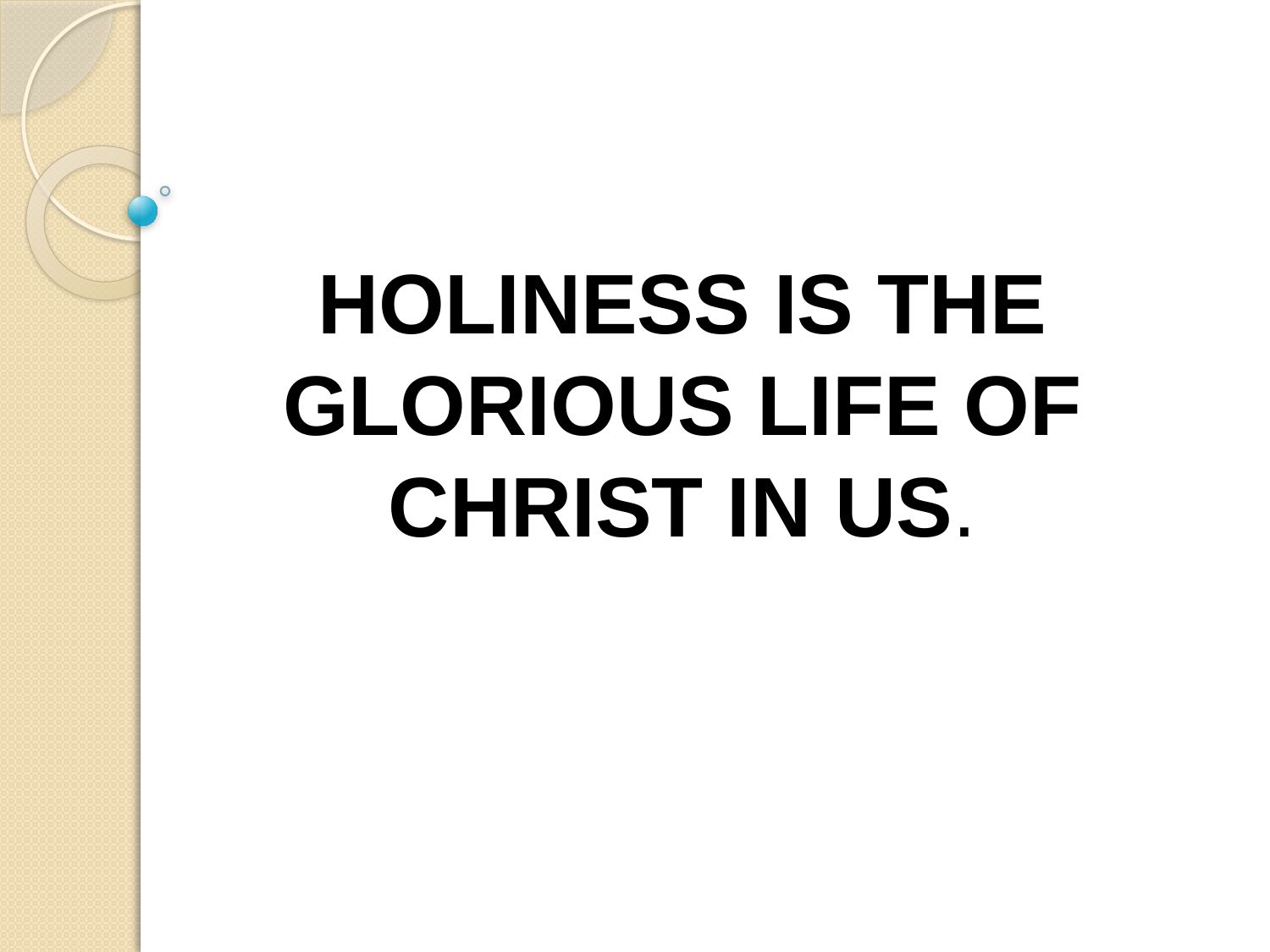

HOLINESS IS THE GLORIOUS LIFE OF CHRIST IN US.